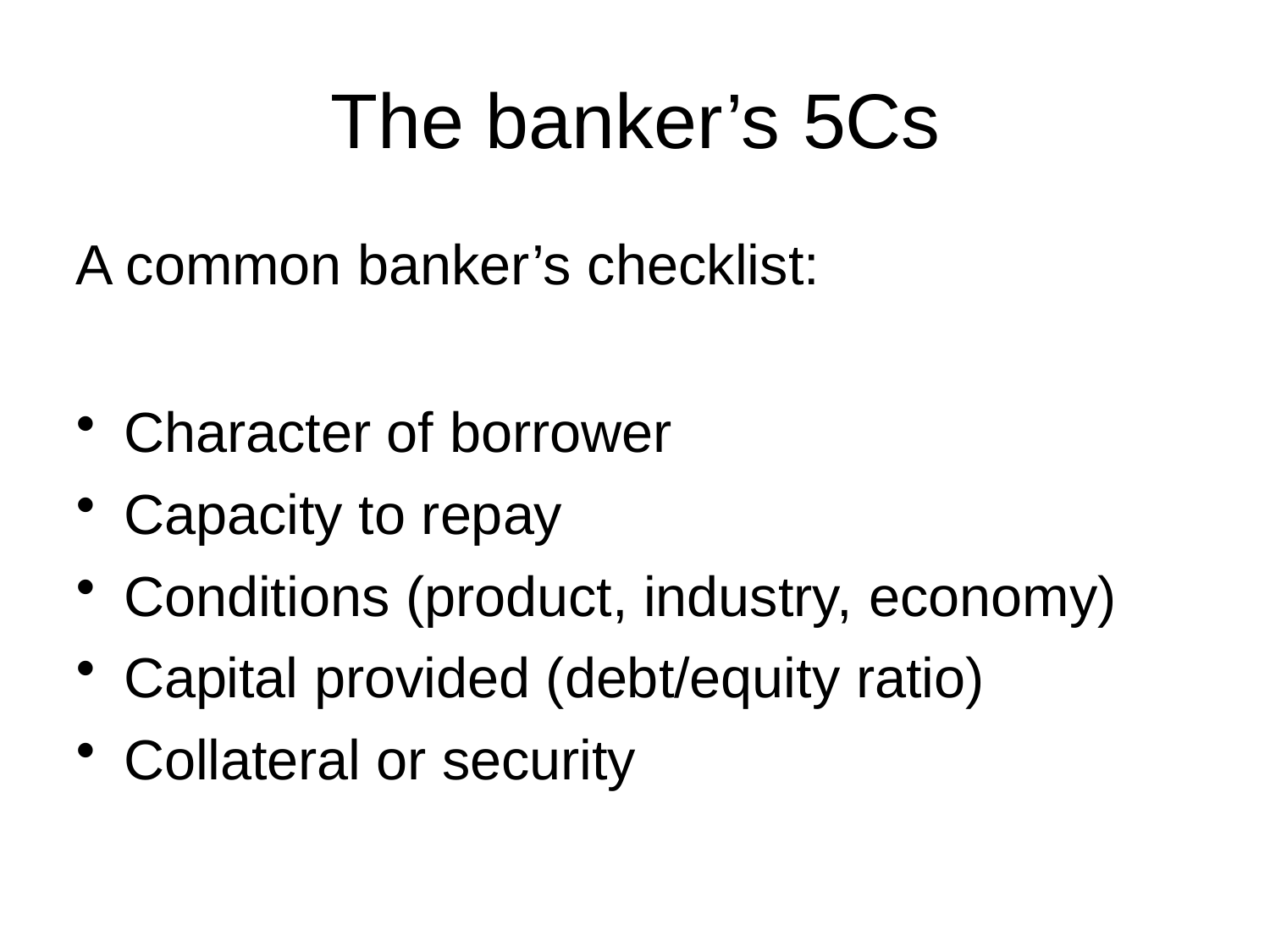

# The banker’s 5Cs
A common banker’s checklist:

Character of borrower
Capacity to repay
Conditions (product, industry, economy)
Capital provided (debt/equity ratio)
Collateral or security